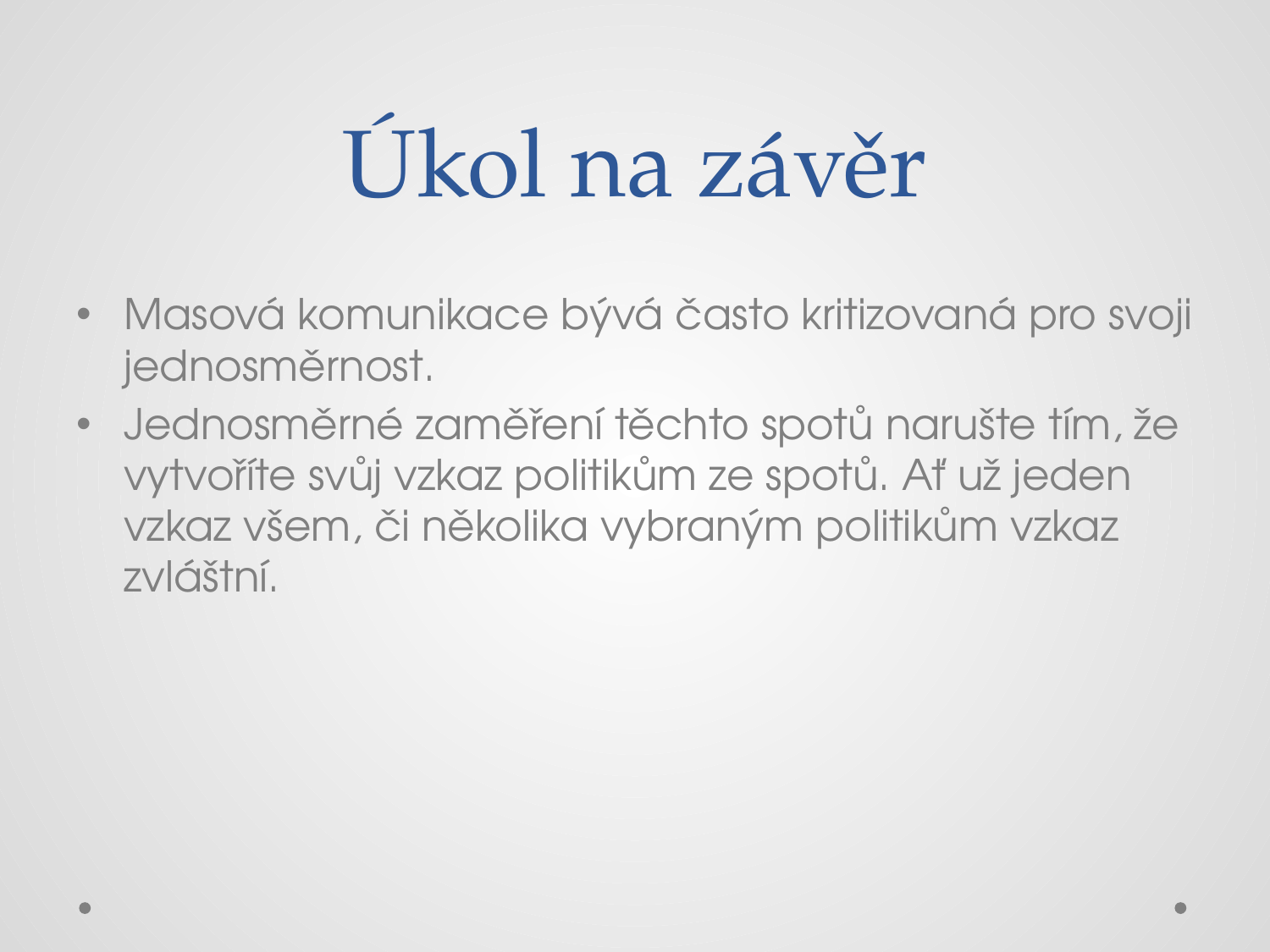

# Úkol na závěr

Masová komunikace bývá často kritizovaná pro svoji jednosměrnost.
Jednosměrné zaměření těchto spotů narušte tím, že vytvoříte svůj vzkaz politikům ze spotů. Ať už jeden vzkaz všem, či několika vybraným politikům vzkaz zvláštní.